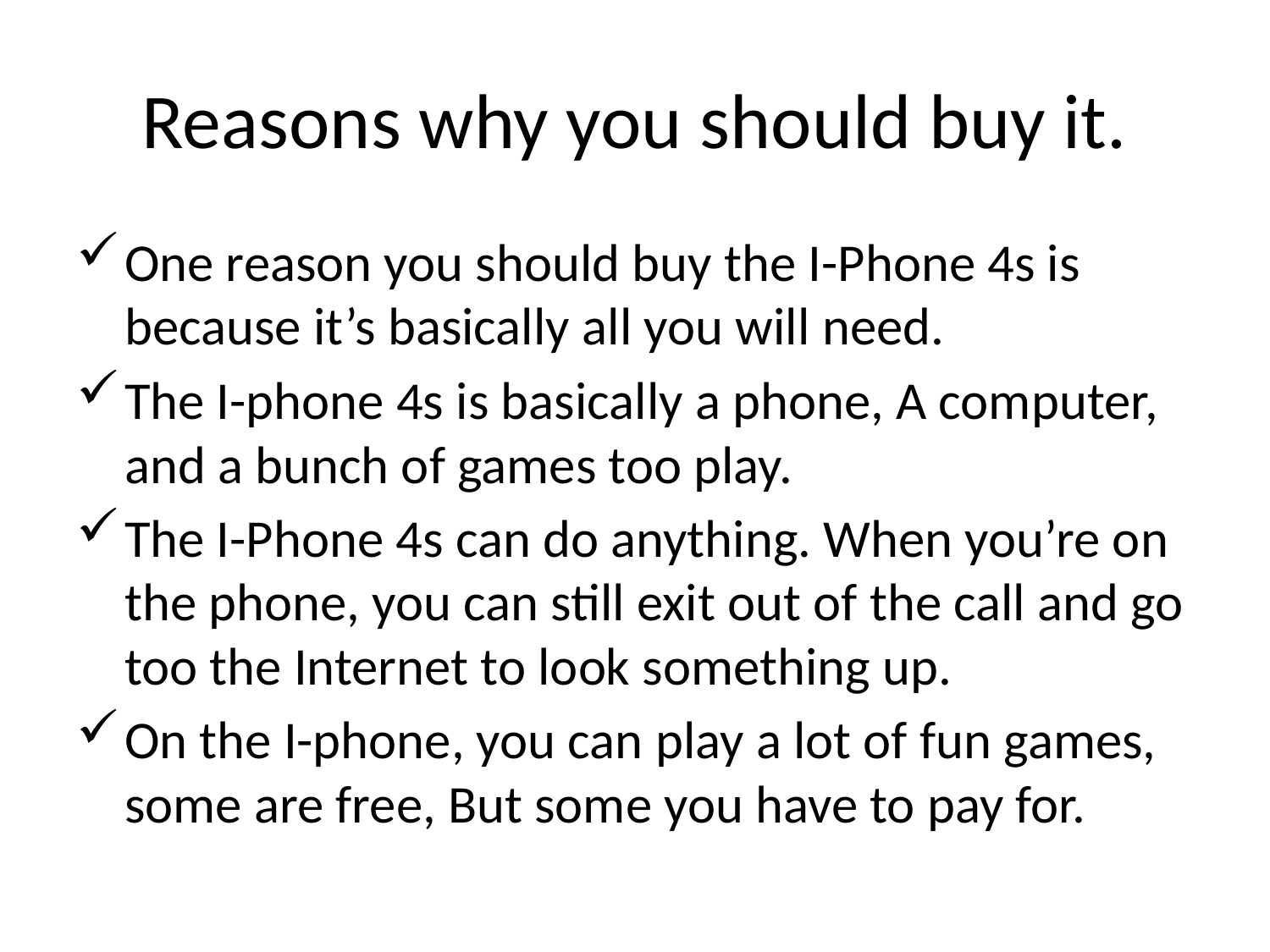

# Reasons why you should buy it.
One reason you should buy the I-Phone 4s is because it’s basically all you will need.
The I-phone 4s is basically a phone, A computer, and a bunch of games too play.
The I-Phone 4s can do anything. When you’re on the phone, you can still exit out of the call and go too the Internet to look something up.
On the I-phone, you can play a lot of fun games, some are free, But some you have to pay for.